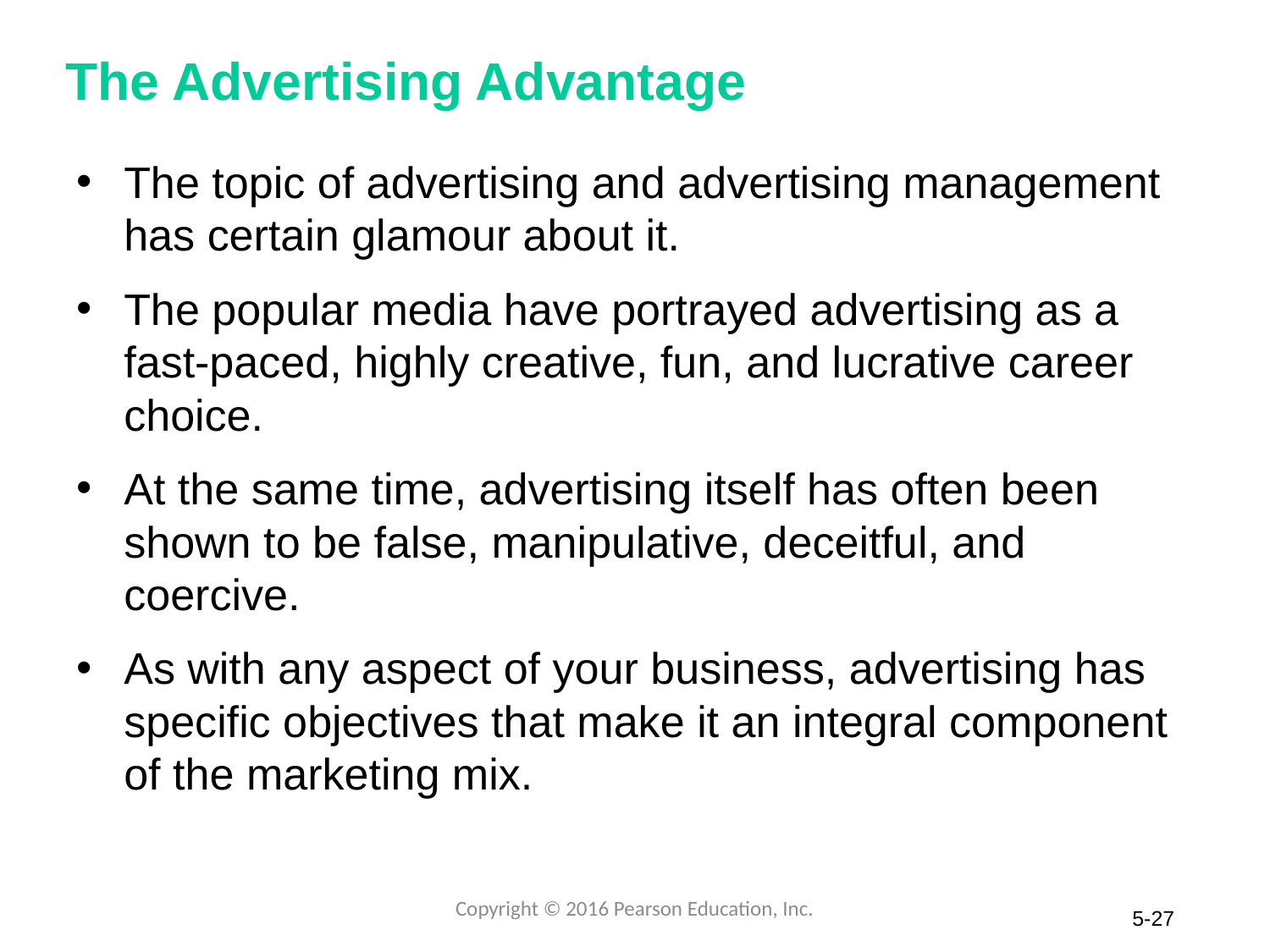

# The Advertising Advantage
The topic of advertising and advertising management has certain glamour about it.

The popular media have portrayed advertising as a fast-paced, highly creative, fun, and lucrative career choice.

At the same time, advertising itself has often been shown to be false, manipulative, deceitful, and coercive.

As with any aspect of your business, advertising has specific objectives that make it an integral component of the marketing mix.
Copyright © 2016 Pearson Education, Inc.